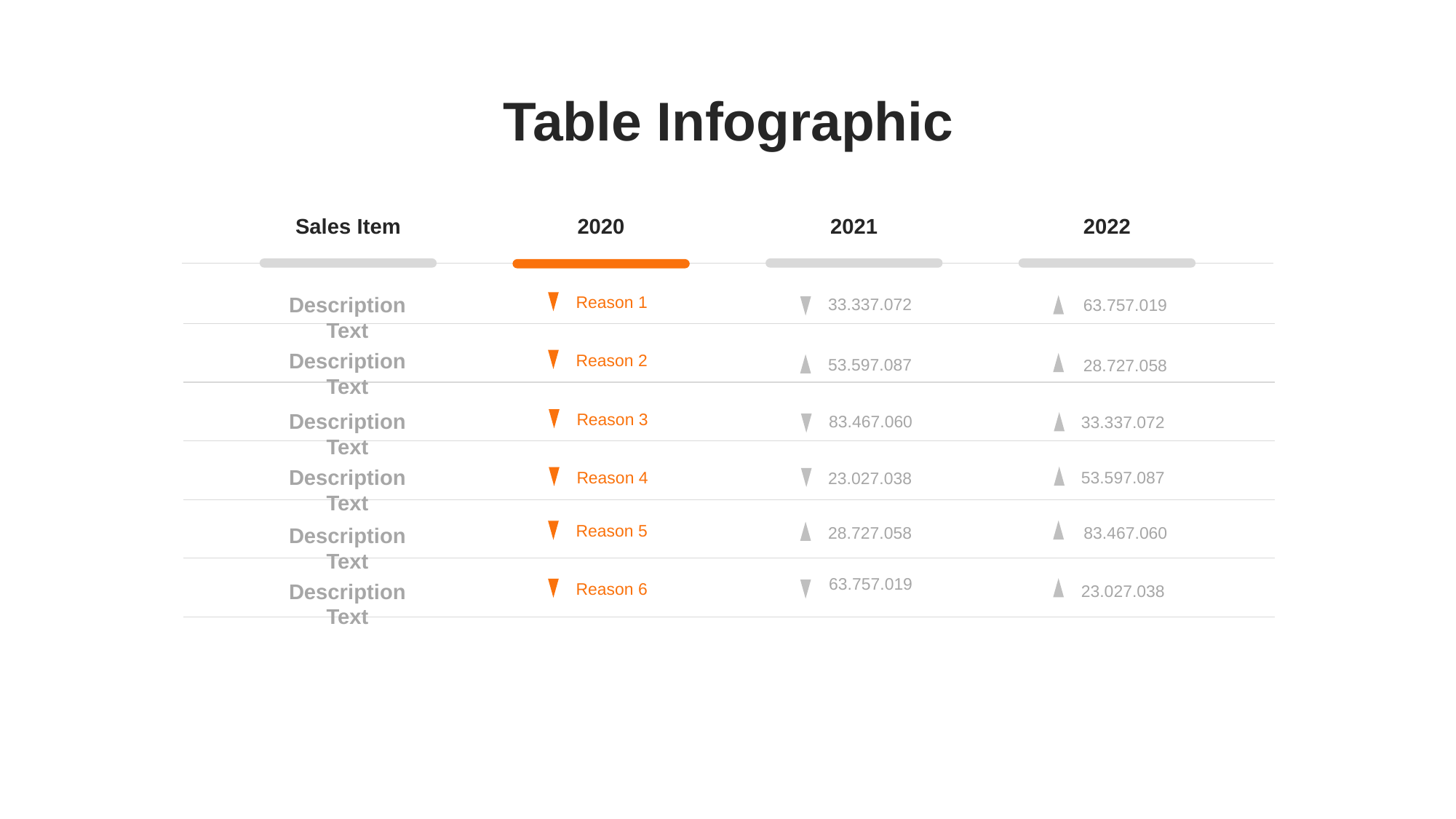

Table Infographic
Sales Item
2020
2021
2022

Description Text
Reason 1
33.337.072
63.757.019

Description Text
Reason 2

53.597.087
28.727.058

Description Text
Reason 3
83.467.060
33.337.072

Description Text
Reason 4
53.597.087
23.027.038

Reason 5
Description Text
28.727.058
83.467.060

63.757.019
Description Text
Reason 6
23.027.038